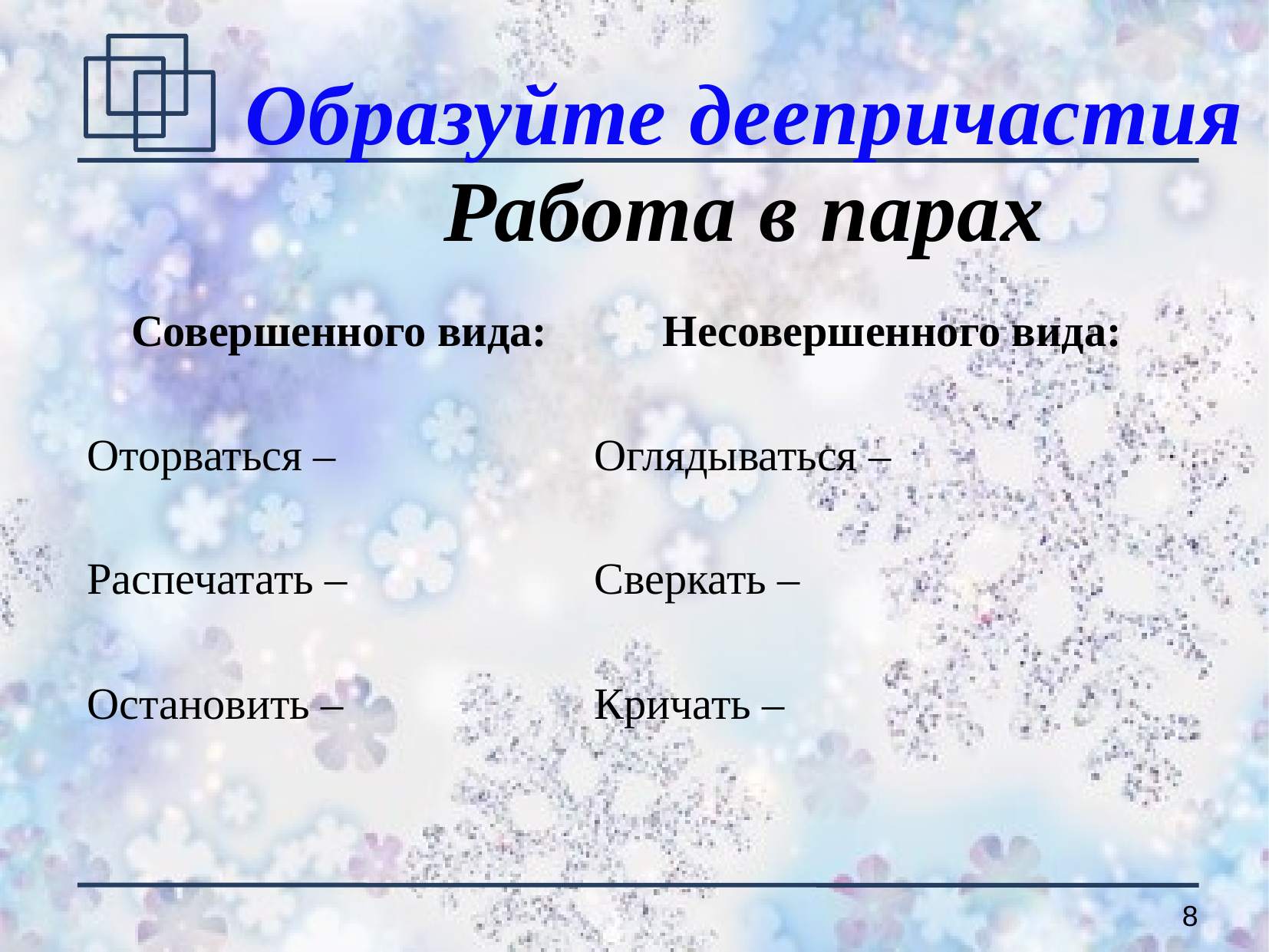

#
Образуйте деепричастия
Работа в парах
| Совершенного вида: | Несовершенного вида: |
| --- | --- |
| Оторваться – | Оглядываться – |
| Распечатать – | Сверкать – |
| Остановить – | Кричать – |